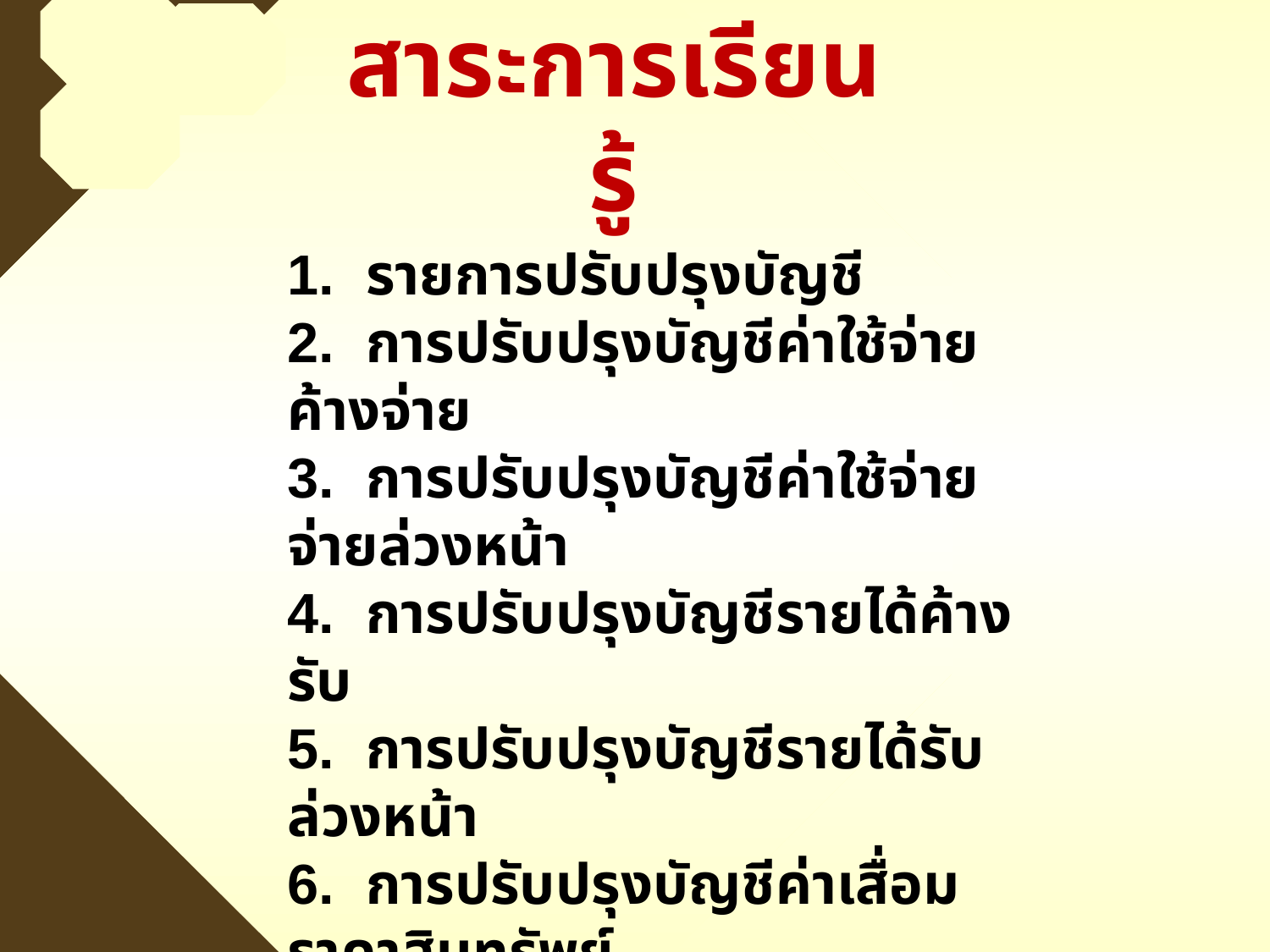

# สาระการเรียนรู้
1.  รายการปรับปรุงบัญชี
2.  การปรับปรุงบัญชีค่าใช้จ่ายค้างจ่าย
3.  การปรับปรุงบัญชีค่าใช้จ่ายจ่ายล่วงหน้า
4.  การปรับปรุงบัญชีรายได้ค้างรับ
5.  การปรับปรุงบัญชีรายได้รับล่วงหน้า
6.  การปรับปรุงบัญชีค่าเสื่อมราคาสินทรัพย์
7.  การปรับปรุงบัญชีวัสดุสำนักงานใช้ไป
8.  งบทดลองหลังรายการปรับปรุง